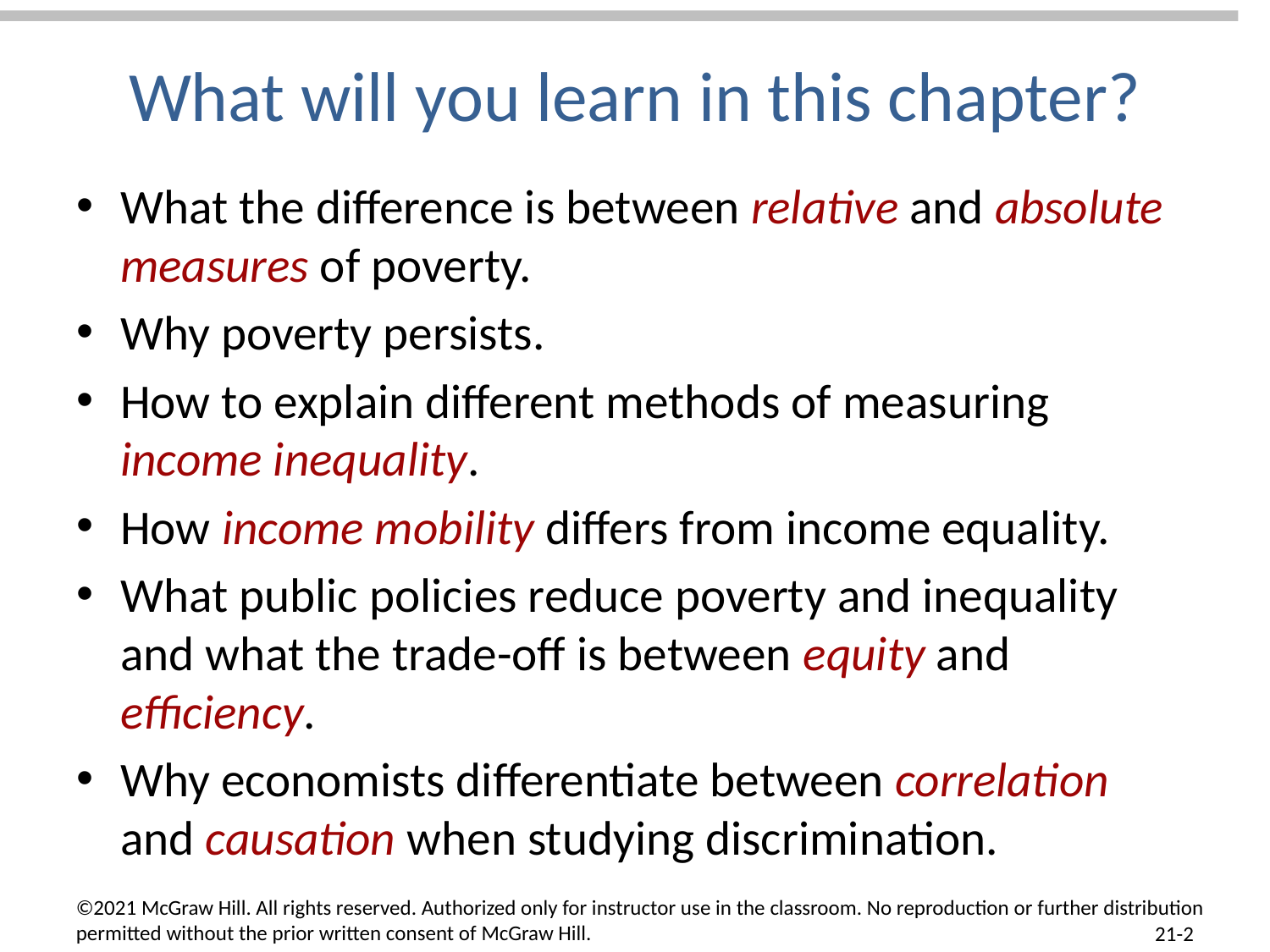

# What will you learn in this chapter?
What the difference is between relative and absolute measures of poverty.
Why poverty persists.
How to explain different methods of measuring income inequality.
How income mobility differs from income equality.
What public policies reduce poverty and inequality and what the trade-off is between equity and efficiency.
Why economists differentiate between correlation and causation when studying discrimination.